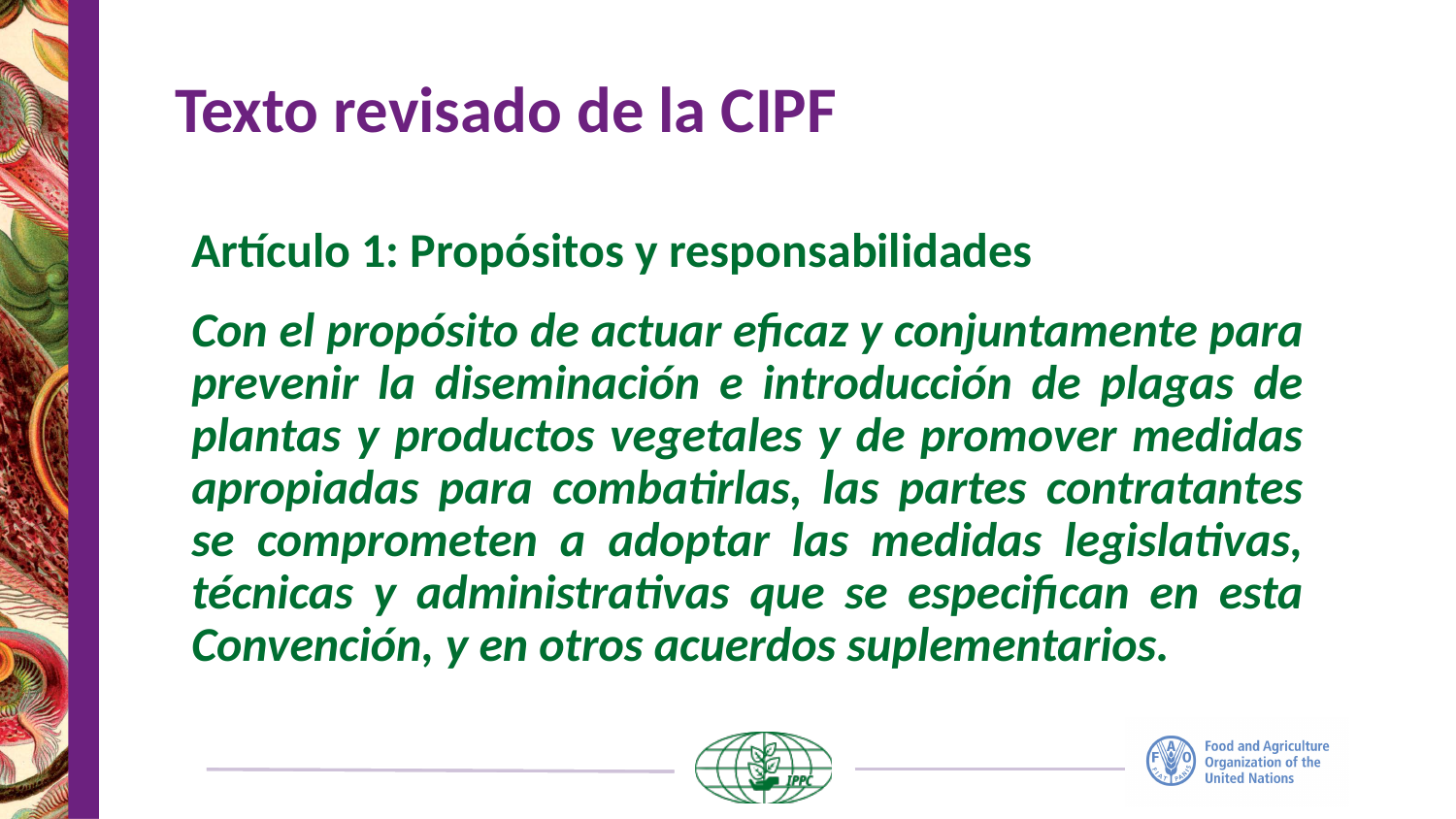

# Texto revisado de la CIPF
Artículo 1: Propósitos y responsabilidades
Con el propósito de actuar eficaz y conjuntamente para prevenir la diseminación e introducción de plagas de plantas y productos vegetales y de promover medidas apropiadas para combatirlas, las partes contratantes se comprometen a adoptar las medidas legislativas,
técnicas y administrativas que se especifican en esta Convención, y en otros acuerdos suplementarios.